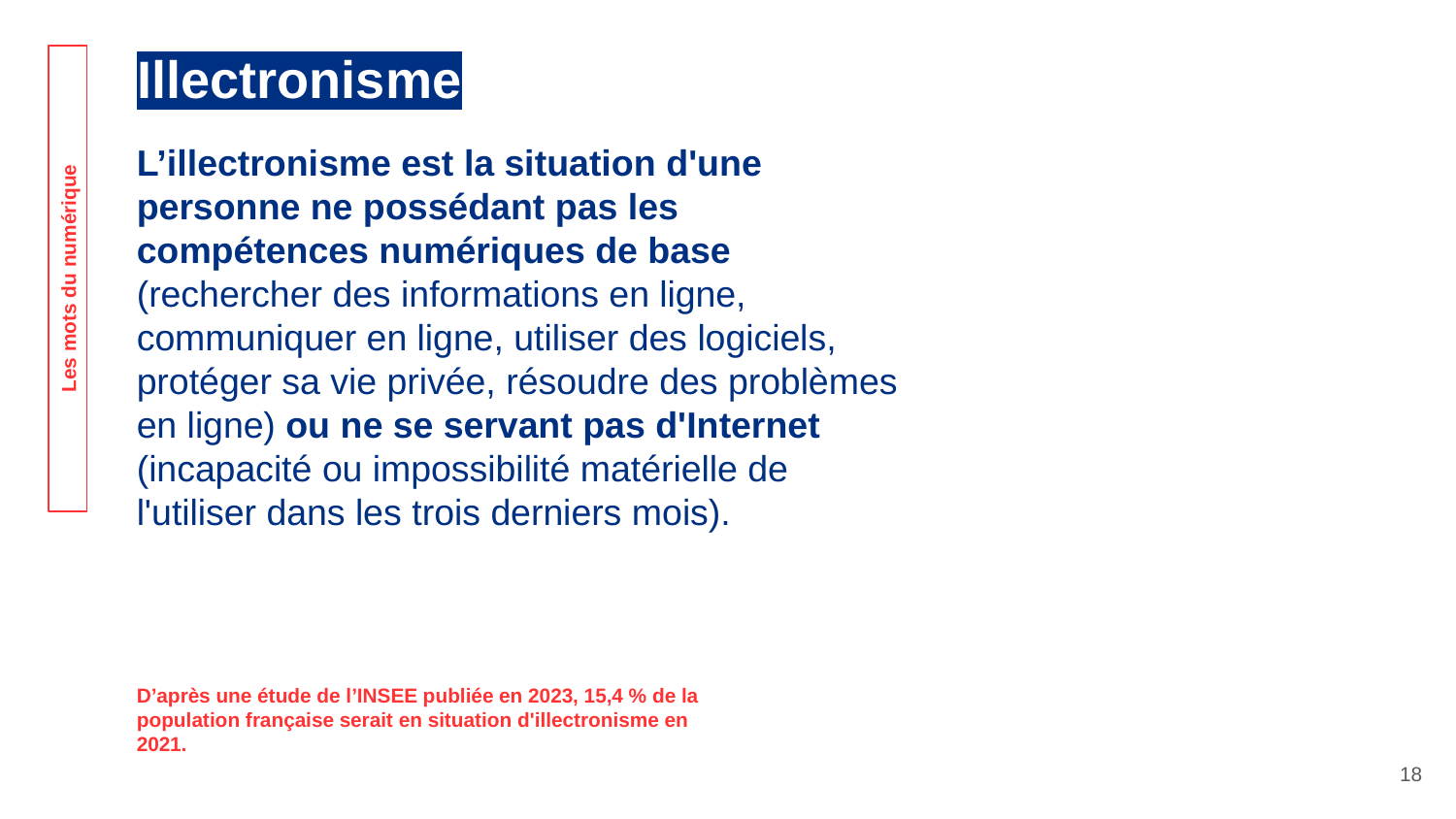

Illectronisme
L’illectronisme est la situation d'une personne ne possédant pas les compétences numériques de base (rechercher des informations en ligne, communiquer en ligne, utiliser des logiciels, protéger sa vie privée, résoudre des problèmes en ligne) ou ne se servant pas d'Internet (incapacité ou impossibilité matérielle de l'utiliser dans les trois derniers mois).
Les mots du numérique
D’après une étude de l’INSEE publiée en 2023, 15,4 % de la population française serait en situation d'illectronisme en 2021.
18